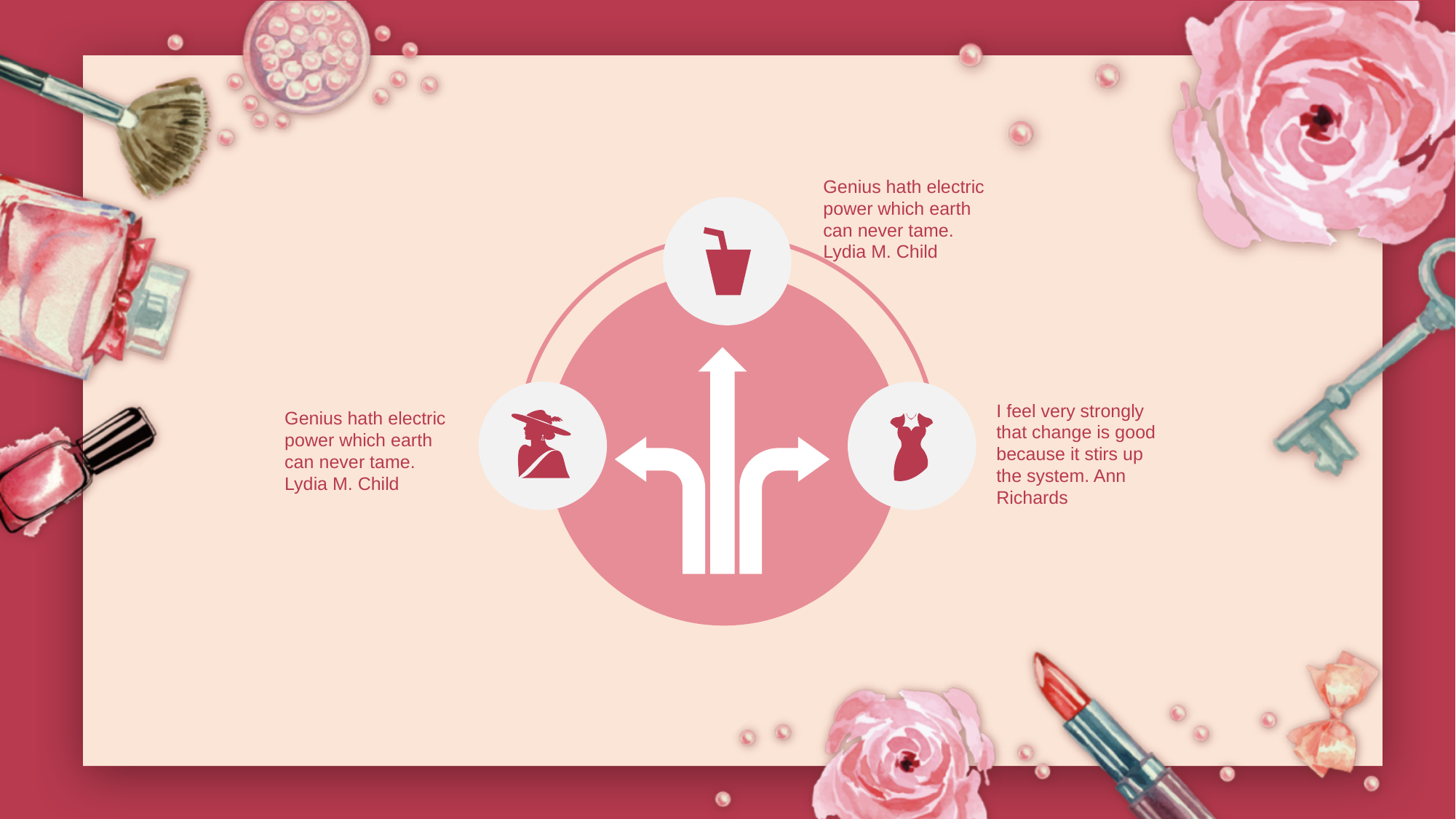

#
Genius hath electric power which earth can never tame. Lydia M. Child

I feel very strongly that change is good because it stirs up the system. Ann Richards
Genius hath electric power which earth can never tame. Lydia M. Child